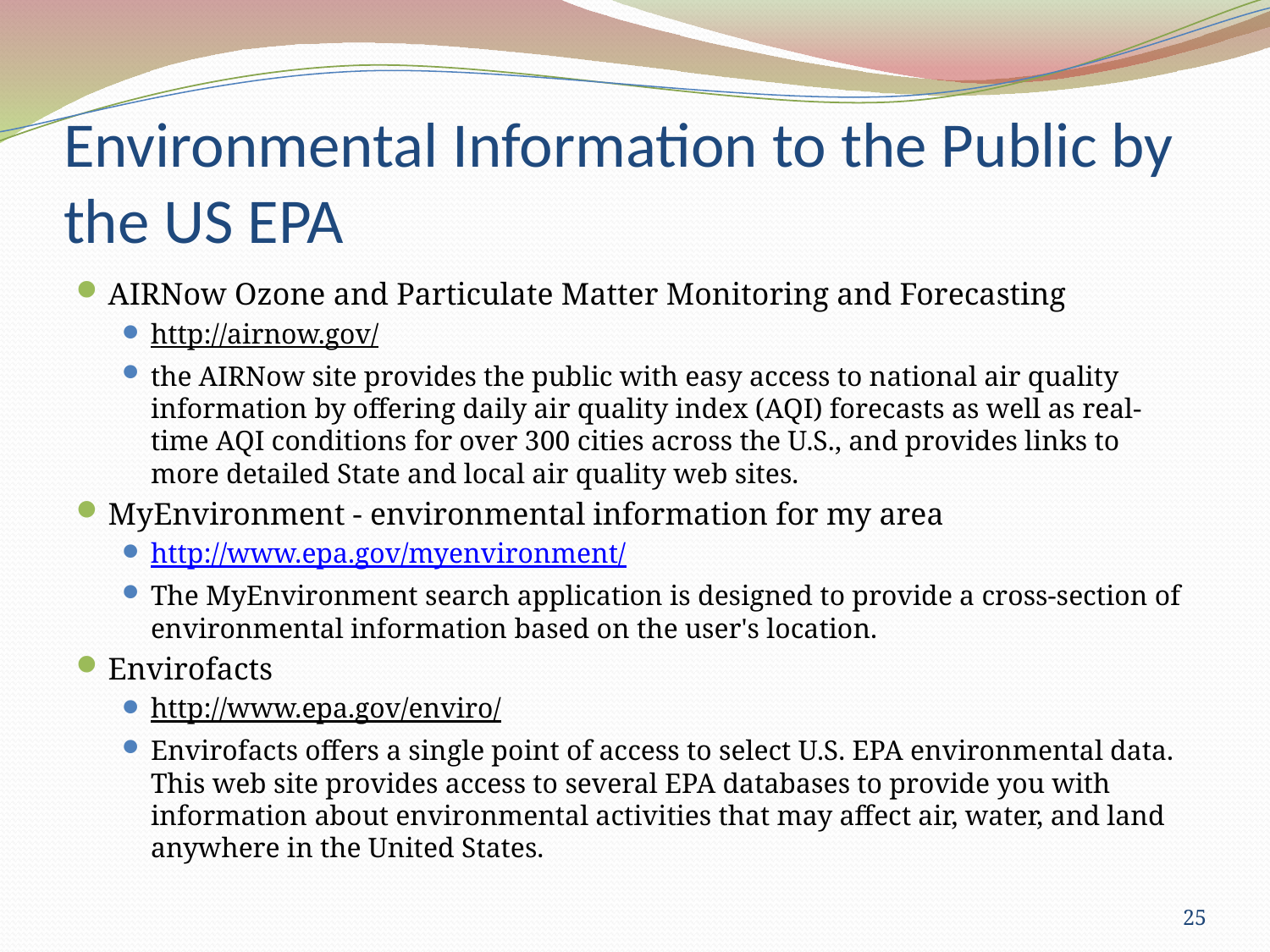

# Environmental Information to the Public by the US EPA
AIRNow Ozone and Particulate Matter Monitoring and Forecasting
http://airnow.gov/
the AIRNow site provides the public with easy access to national air quality information by offering daily air quality index (AQI) forecasts as well as real-time AQI conditions for over 300 cities across the U.S., and provides links to more detailed State and local air quality web sites.
MyEnvironment - environmental information for my area
http://www.epa.gov/myenvironment/
The MyEnvironment search application is designed to provide a cross-section of environmental information based on the user's location.
Envirofacts
http://www.epa.gov/enviro/
Envirofacts offers a single point of access to select U.S. EPA environmental data. This web site provides access to several EPA databases to provide you with information about environmental activities that may affect air, water, and land anywhere in the United States.

25